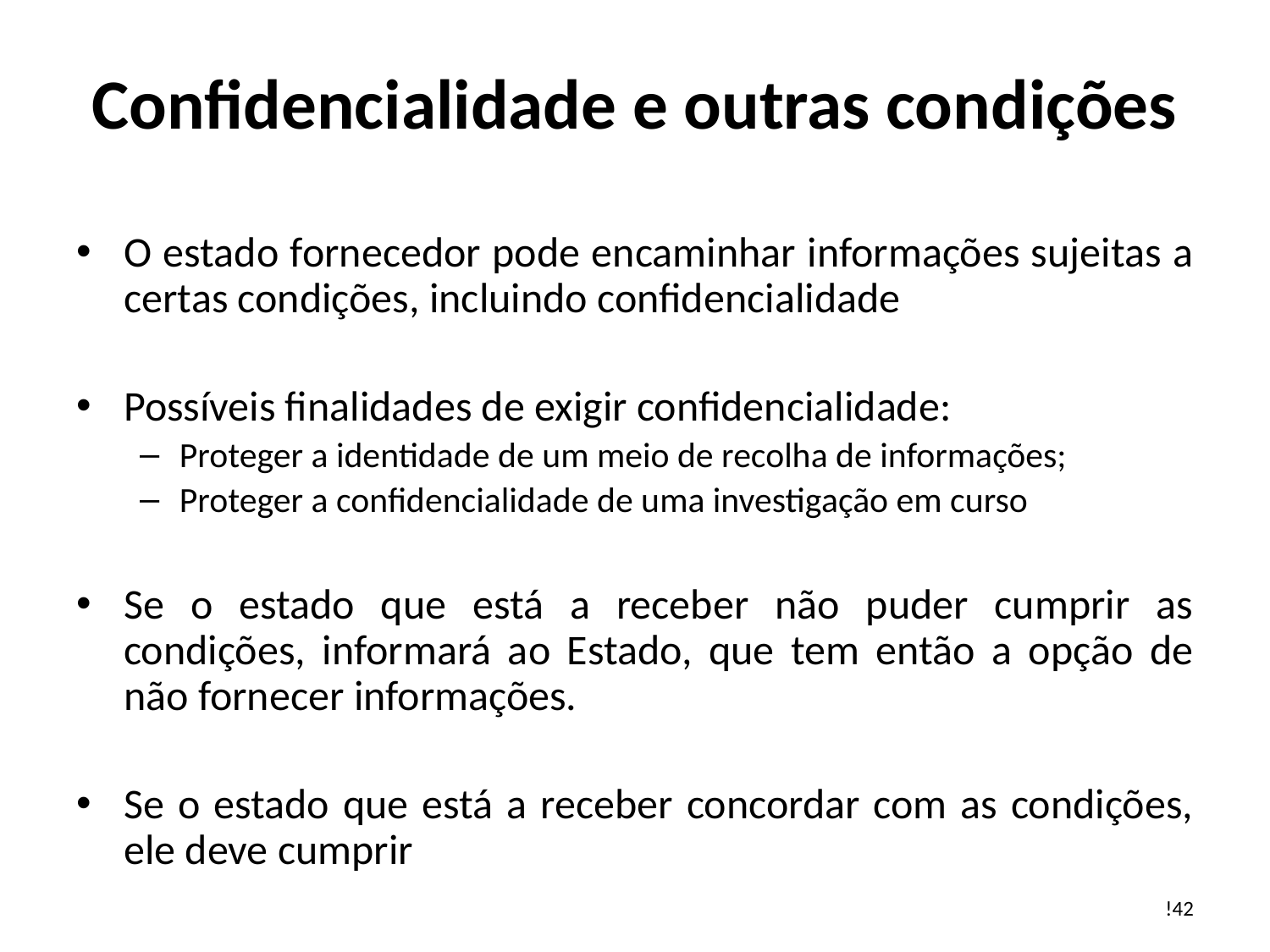

# Confidencialidade e outras condições
O estado fornecedor pode encaminhar informações sujeitas a certas condições, incluindo confidencialidade

Possíveis finalidades de exigir confidencialidade:
Proteger a identidade de um meio de recolha de informações;
Proteger a confidencialidade de uma investigação em curso

Se o estado que está a receber não puder cumprir as condições, informará ao Estado, que tem então a opção de não fornecer informações.

Se o estado que está a receber concordar com as condições, ele deve cumprir
!42